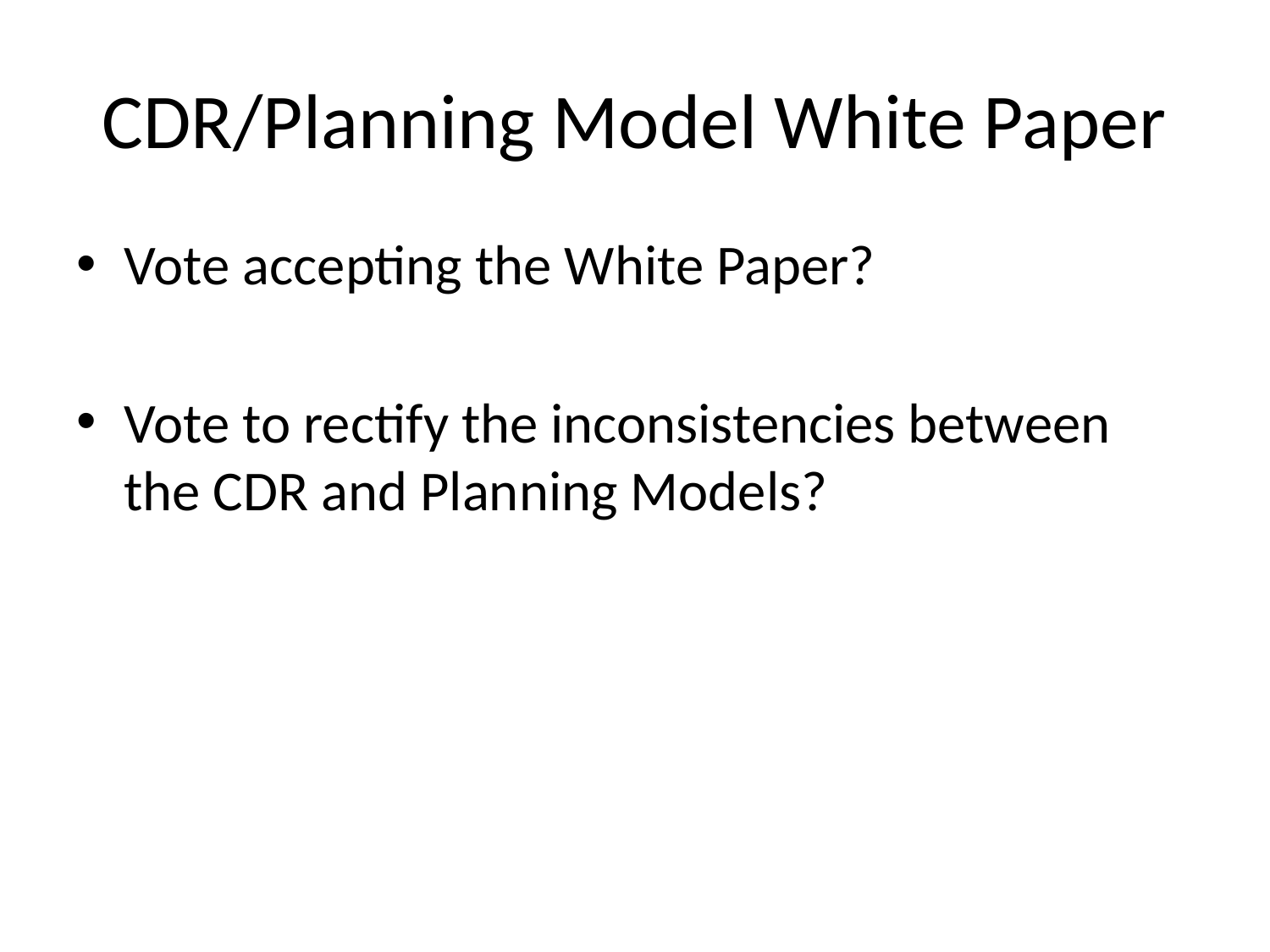

# CDR/Planning Model White Paper
Vote accepting the White Paper?

Vote to rectify the inconsistencies between the CDR and Planning Models?